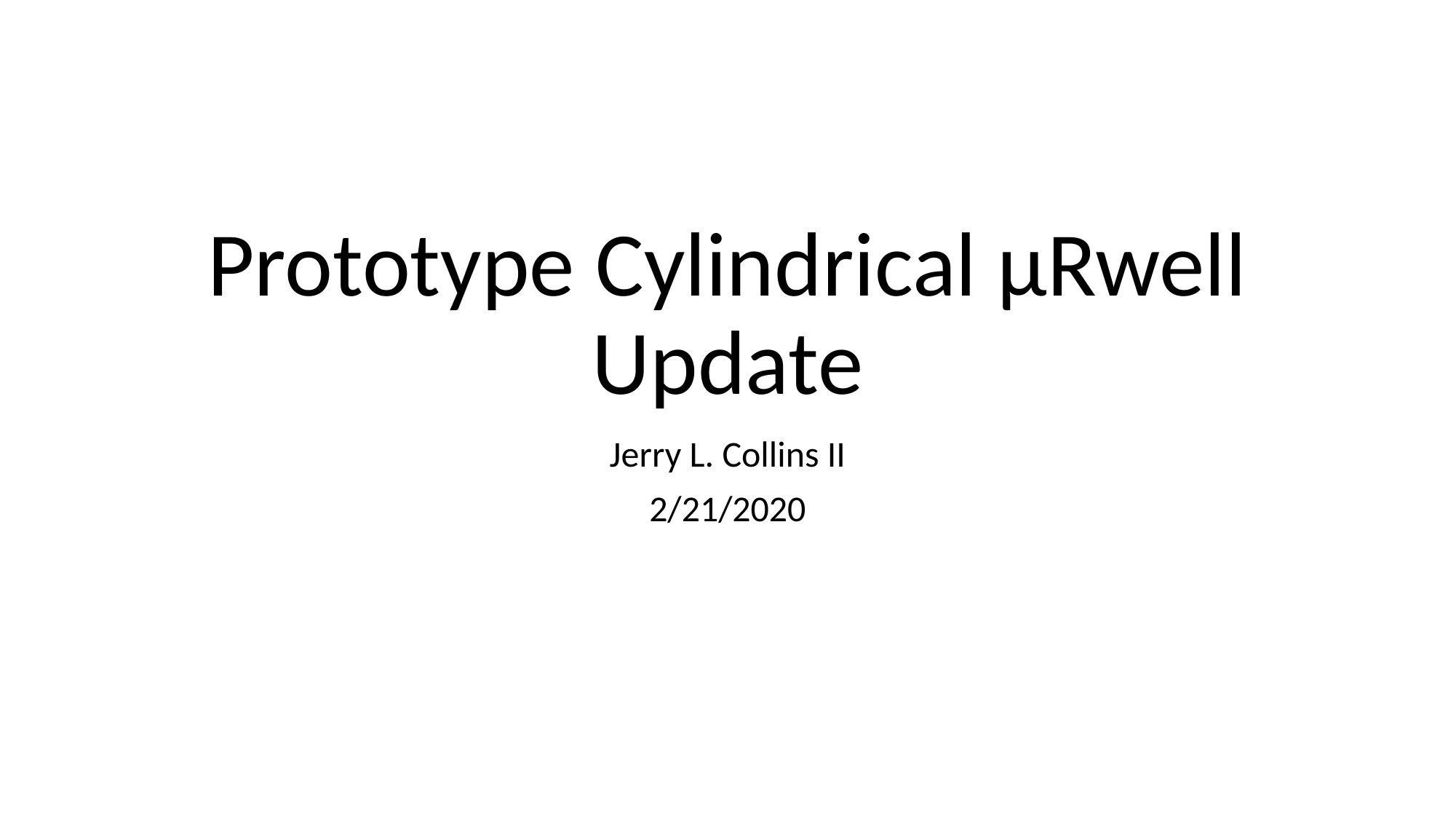

# Prototype Cylindrical µRwell Update
Jerry L. Collins II
2/21/2020